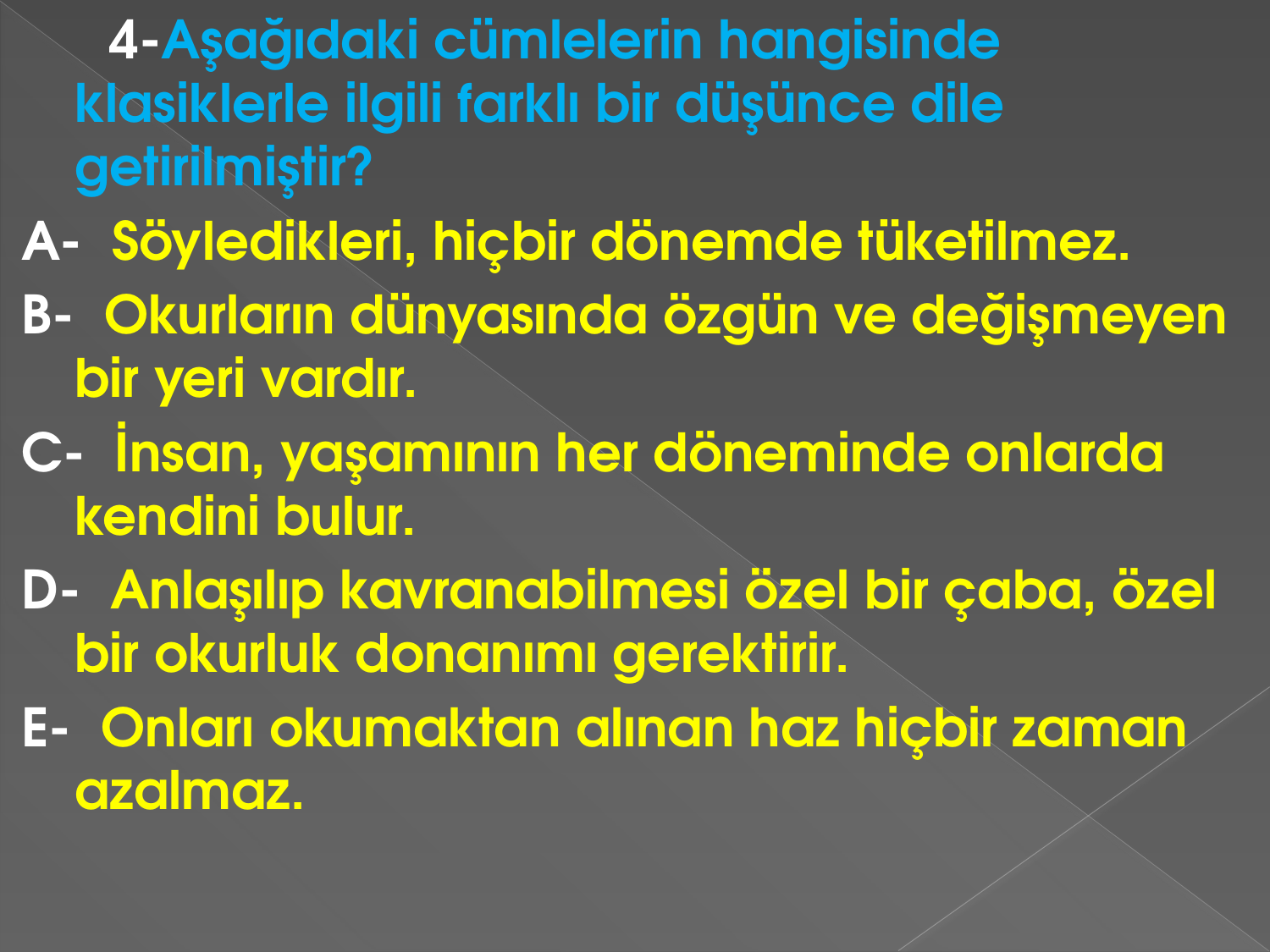

4-Aşağıdaki cümlelerin hangisinde klasiklerle ilgili farklı bir düşünce dile getirilmiştir?
A-  Söyledikleri, hiçbir dönemde tüketilmez.
B-  Okurların dünyasında özgün ve değişmeyen bir yeri vardır.
C-  İnsan, yaşamının her döneminde onlarda kendini bulur.
D-  Anlaşılıp kavranabilmesi özel bir çaba, özel bir okurluk donanımı gerektirir.
E-  Onları okumaktan alınan haz hiçbir zaman azalmaz.